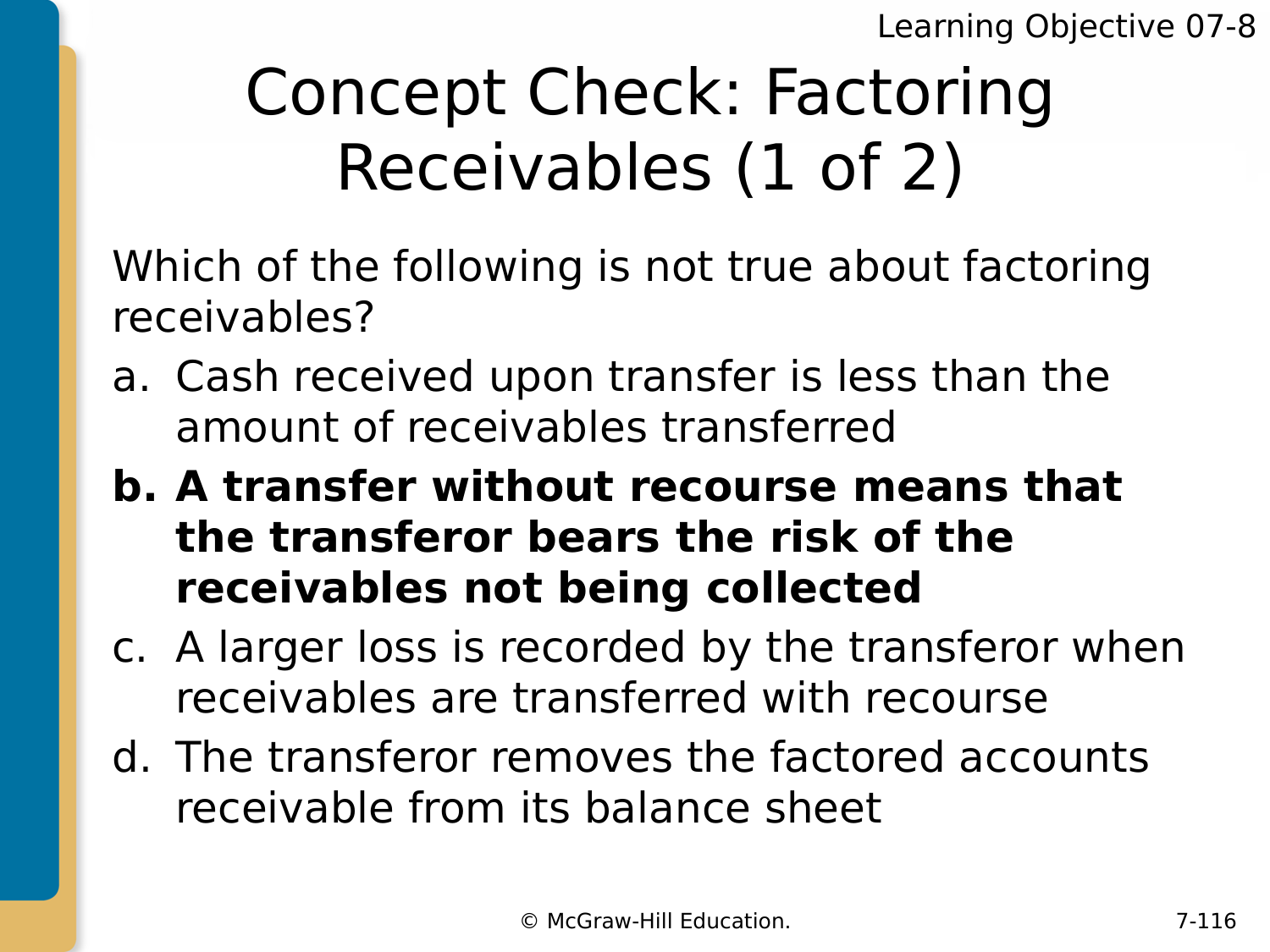

Learning Objective 07-8
# Concept Check: Factoring Receivables (1 of 2)
Which of the following is not true about factoring receivables?
Cash received upon transfer is less than the amount of receivables transferred
A transfer without recourse means that the transferor bears the risk of the receivables not being collected
A larger loss is recorded by the transferor when receivables are transferred with recourse
The transferor removes the factored accounts receivable from its balance sheet